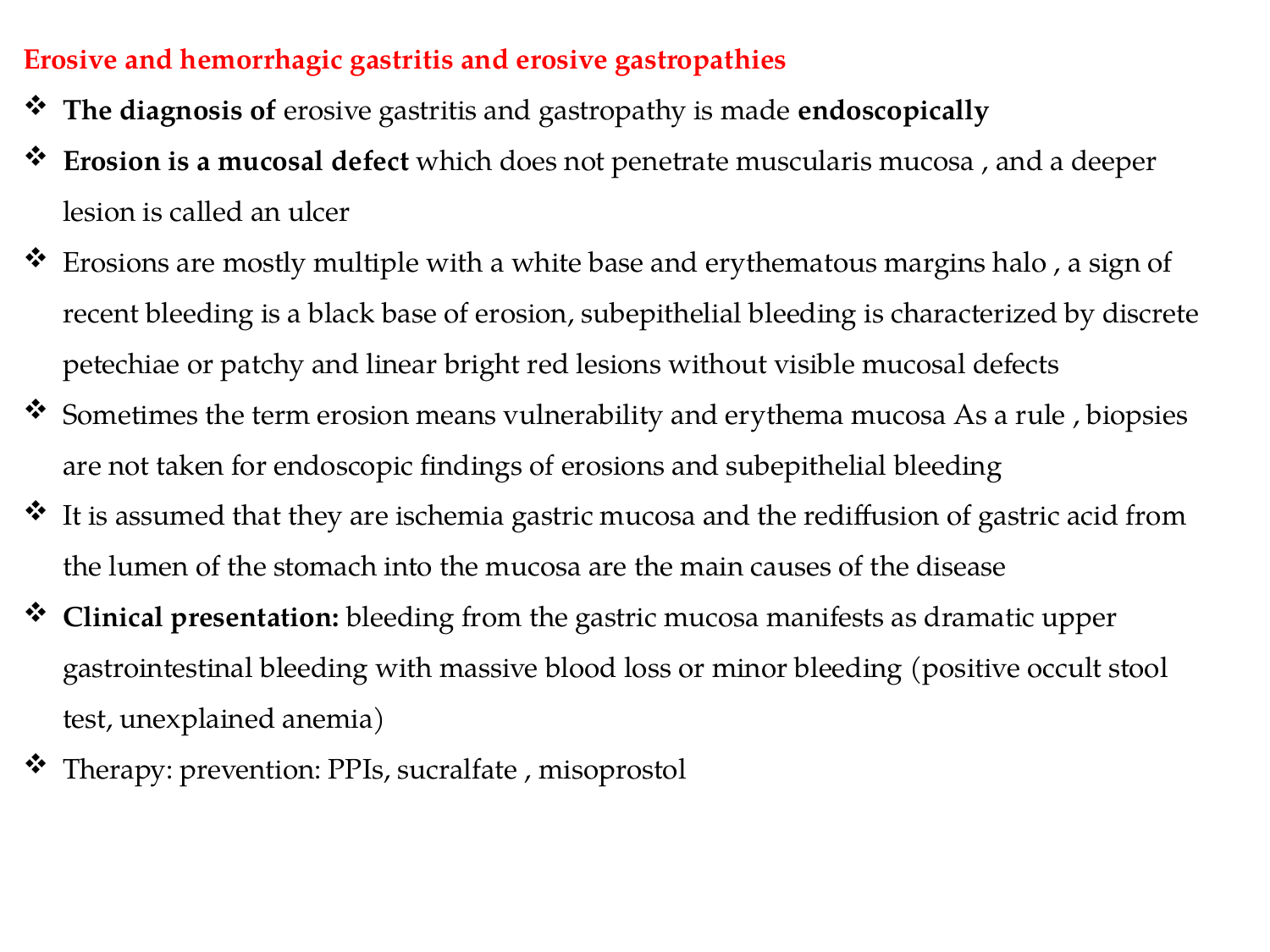

Erosive and hemorrhagic gastritis and erosive gastropathies
The diagnosis of erosive gastritis and gastropathy is made endoscopically
Erosion is a mucosal defect which does not penetrate muscularis mucosa , and a deeper lesion is called an ulcer
Erosions are mostly multiple with a white base and erythematous margins halo , a sign of recent bleeding is a black base of erosion, subepithelial bleeding is characterized by discrete petechiae or patchy and linear bright red lesions without visible mucosal defects
Sometimes the term erosion means vulnerability and erythema mucosa As a rule , biopsies are not taken for endoscopic findings of erosions and subepithelial bleeding
It is assumed that they are ischemia gastric mucosa and the rediffusion of gastric acid from the lumen of the stomach into the mucosa are the main causes of the disease
Clinical presentation: bleeding from the gastric mucosa manifests as dramatic upper gastrointestinal bleeding with massive blood loss or minor bleeding (positive occult stool test, unexplained anemia)
Therapy: prevention: PPIs, sucralfate , misoprostol